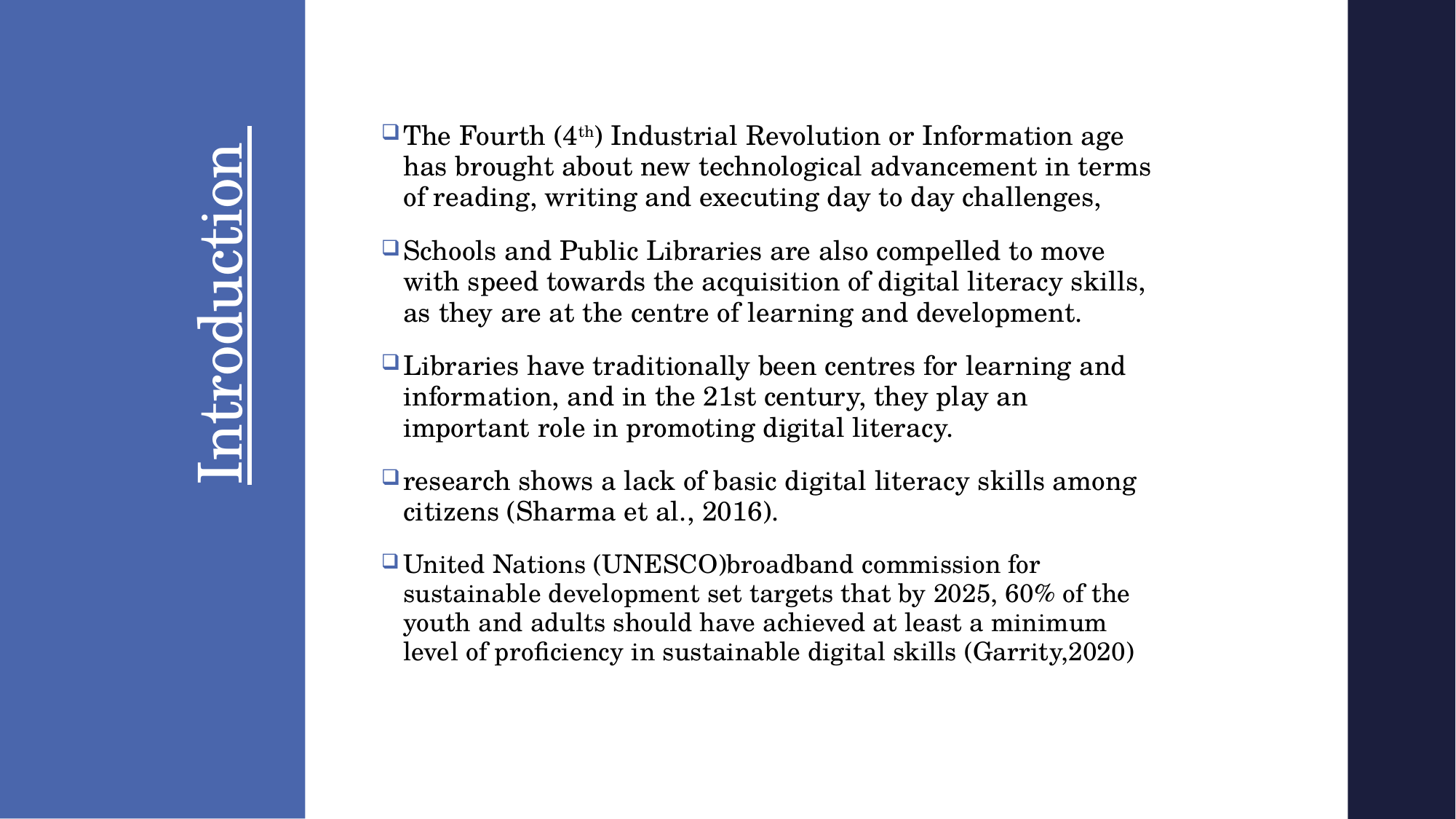

The Fourth (4th) Industrial Revolution or Information age has brought about new technological advancement in terms of reading, writing and executing day to day challenges,
Schools and Public Libraries are also compelled to move with speed towards the acquisition of digital literacy skills, as they are at the centre of learning and development.
Libraries have traditionally been centres for learning and information, and in the 21st century, they play an important role in promoting digital literacy.
research shows a lack of basic digital literacy skills among citizens (Sharma et al., 2016).
United Nations (UNESCO)broadband commission for sustainable development set targets that by 2025, 60% of the youth and adults should have achieved at least a minimum level of proficiency in sustainable digital skills (Garrity,2020)

# Introduction